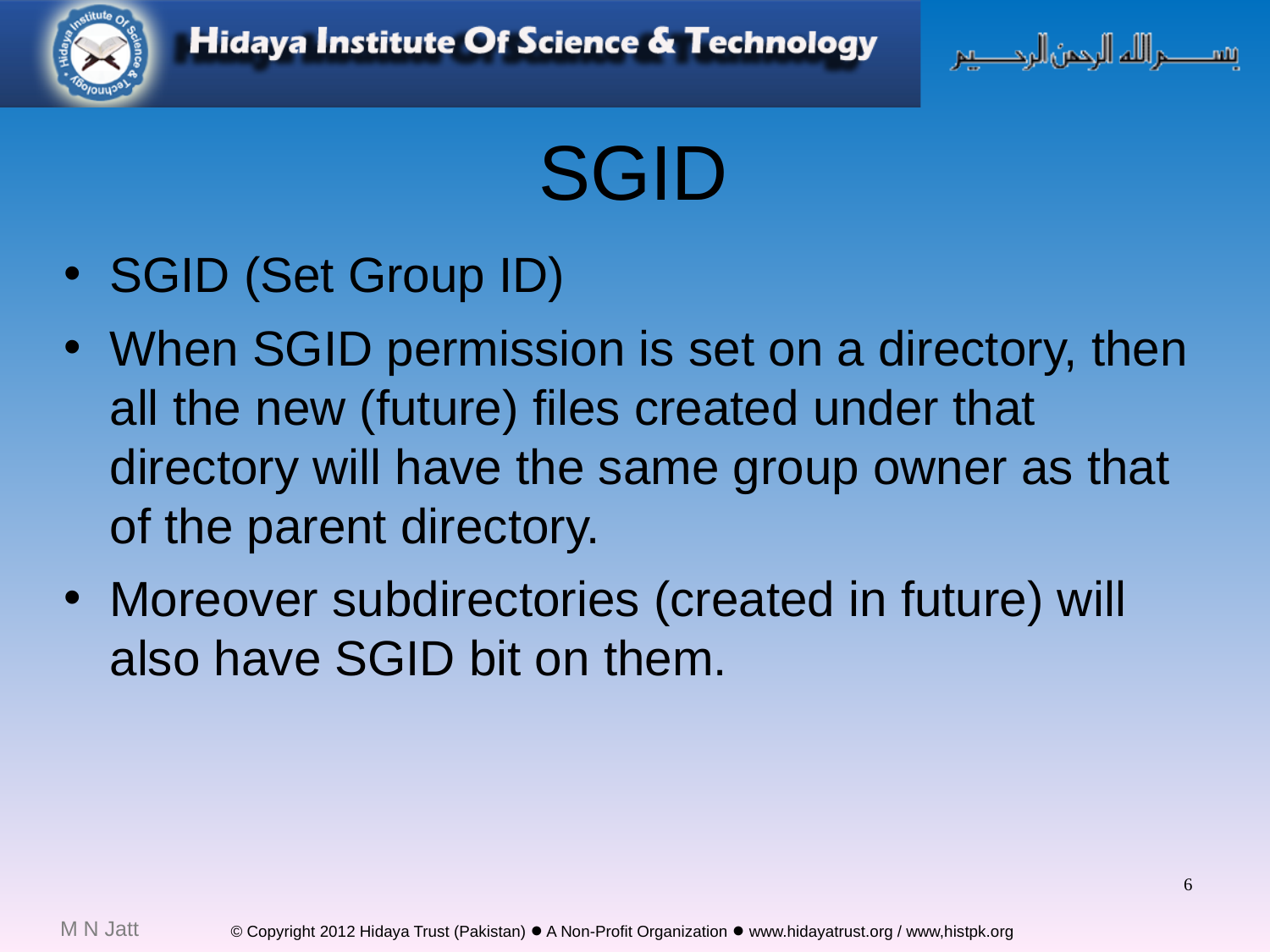

# SGID
SGID (Set Group ID)
When SGID permission is set on a directory, then all the new (future) files created under that directory will have the same group owner as that of the parent directory.
Moreover subdirectories (created in future) will also have SGID bit on them.

6